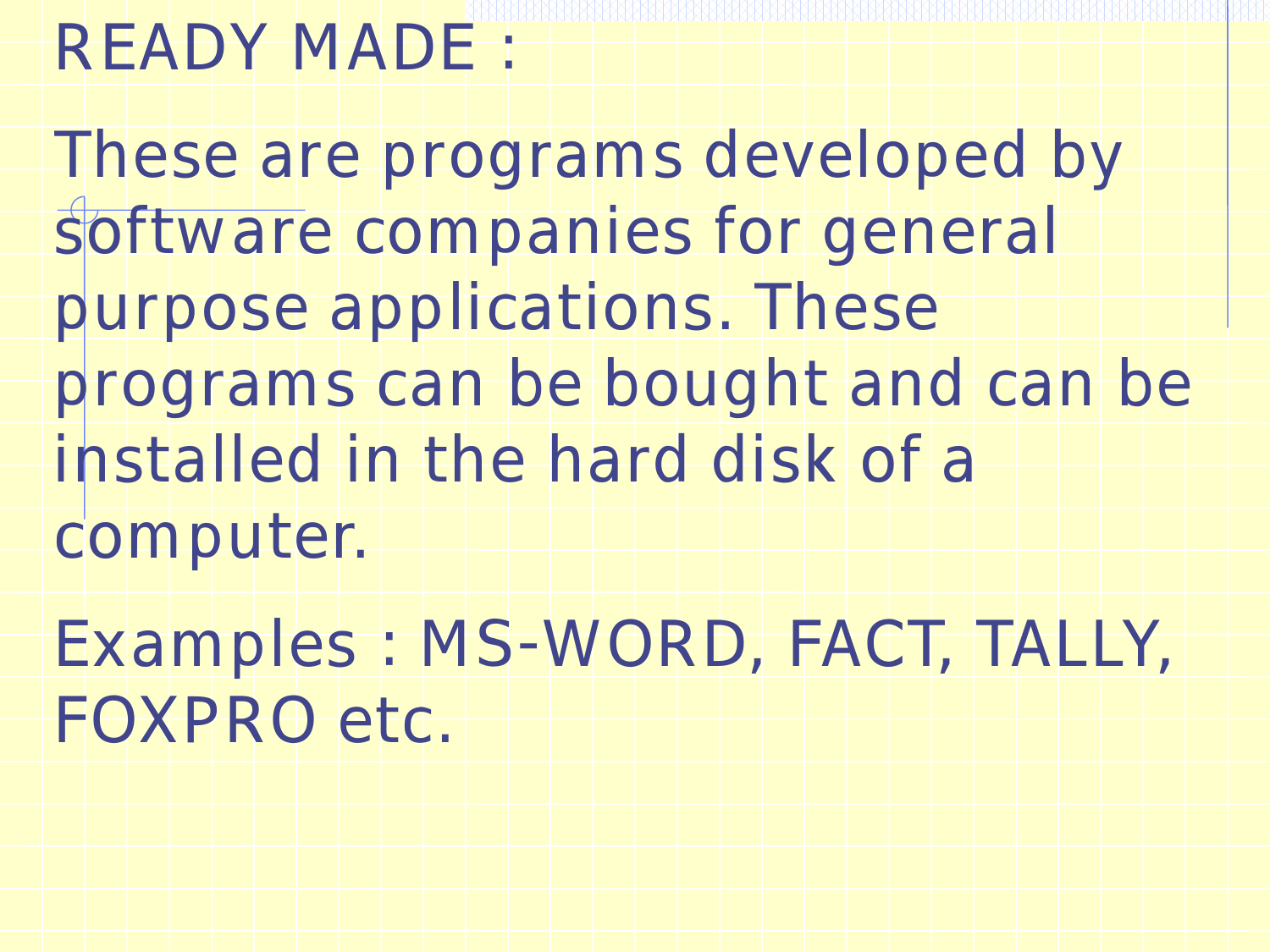

READY MADE :
These are programs developed by software companies for general purpose applications. These programs can be bought and can be installed in the hard disk of a computer.
Examples : MS-WORD, FACT, TALLY, FOXPRO etc.